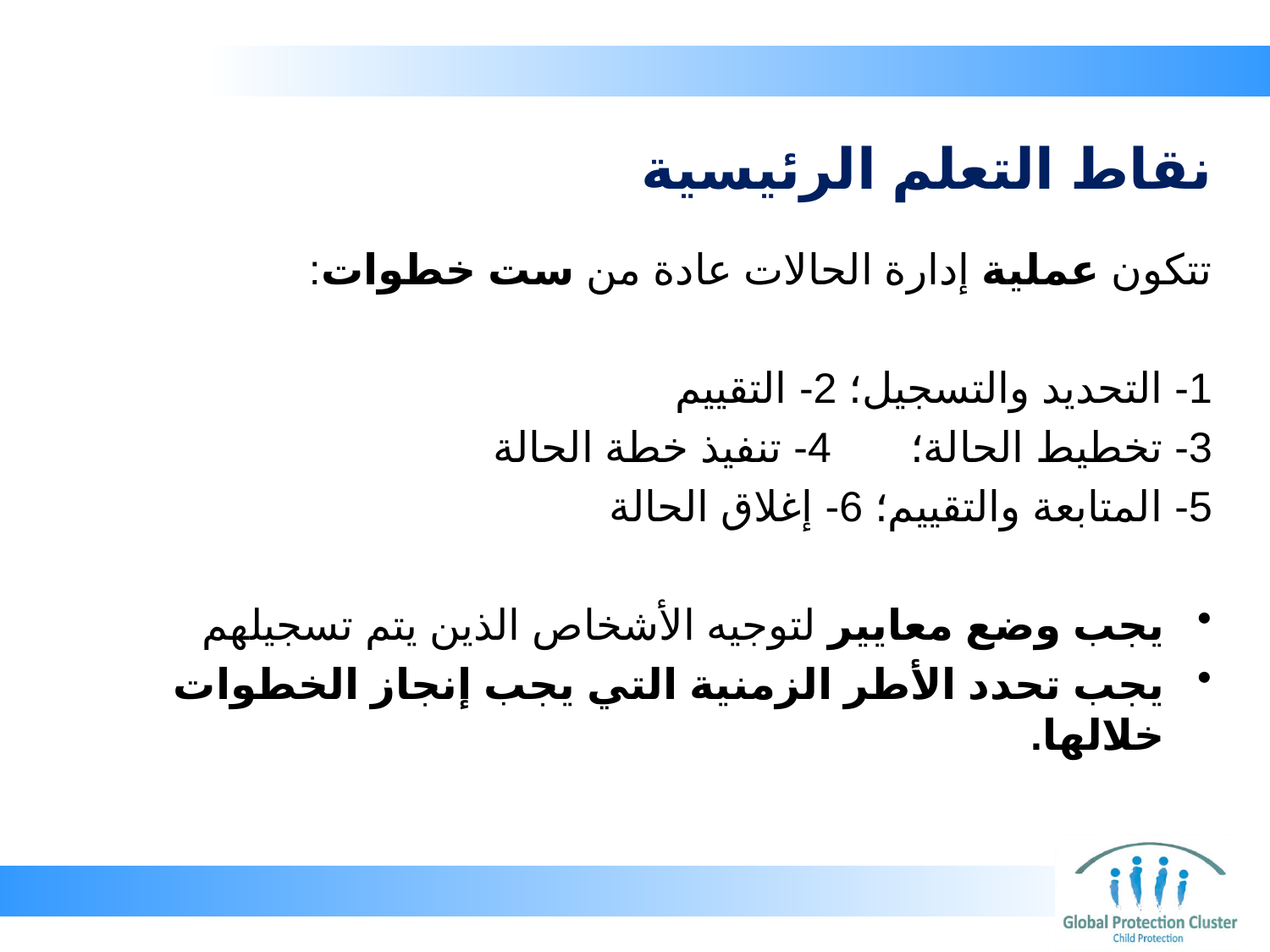

# نقاط التعلم الرئيسية
تتكون عملية إدارة الحالات عادة من ست خطوات:

1- التحديد والتسجيل؛ 	2- التقييم
3- تخطيط الحالة؛		4- تنفيذ خطة الحالة
5- المتابعة والتقييم؛ 	6- إغلاق الحالة

يجب وضع معايير لتوجيه الأشخاص الذين يتم تسجيلهم
يجب تحدد الأطر الزمنية التي يجب إنجاز الخطوات خلالها.